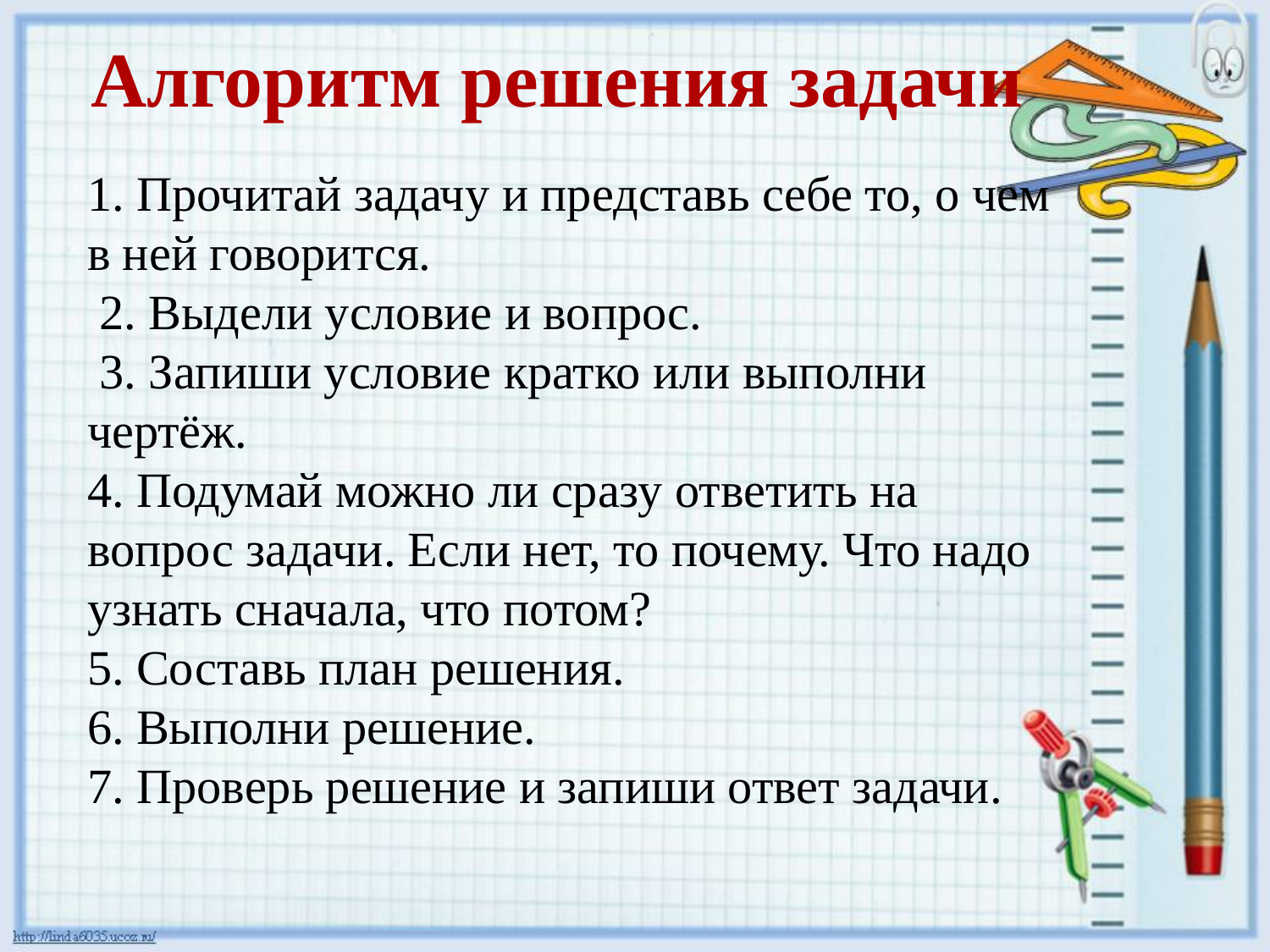

Алгоритм решения задачи

1. Прочитай задачу и представь себе то, о чем в ней говорится.
 2. Выдели условие и вопрос.
 3. Запиши условие кратко или выполни чертёж.
4. Подумай можно ли сразу ответить на вопрос задачи. Если нет, то почему. Что надо узнать сначала, что потом?
5. Составь план решения.
6. Выполни решение.
7. Проверь решение и запиши ответ задачи.